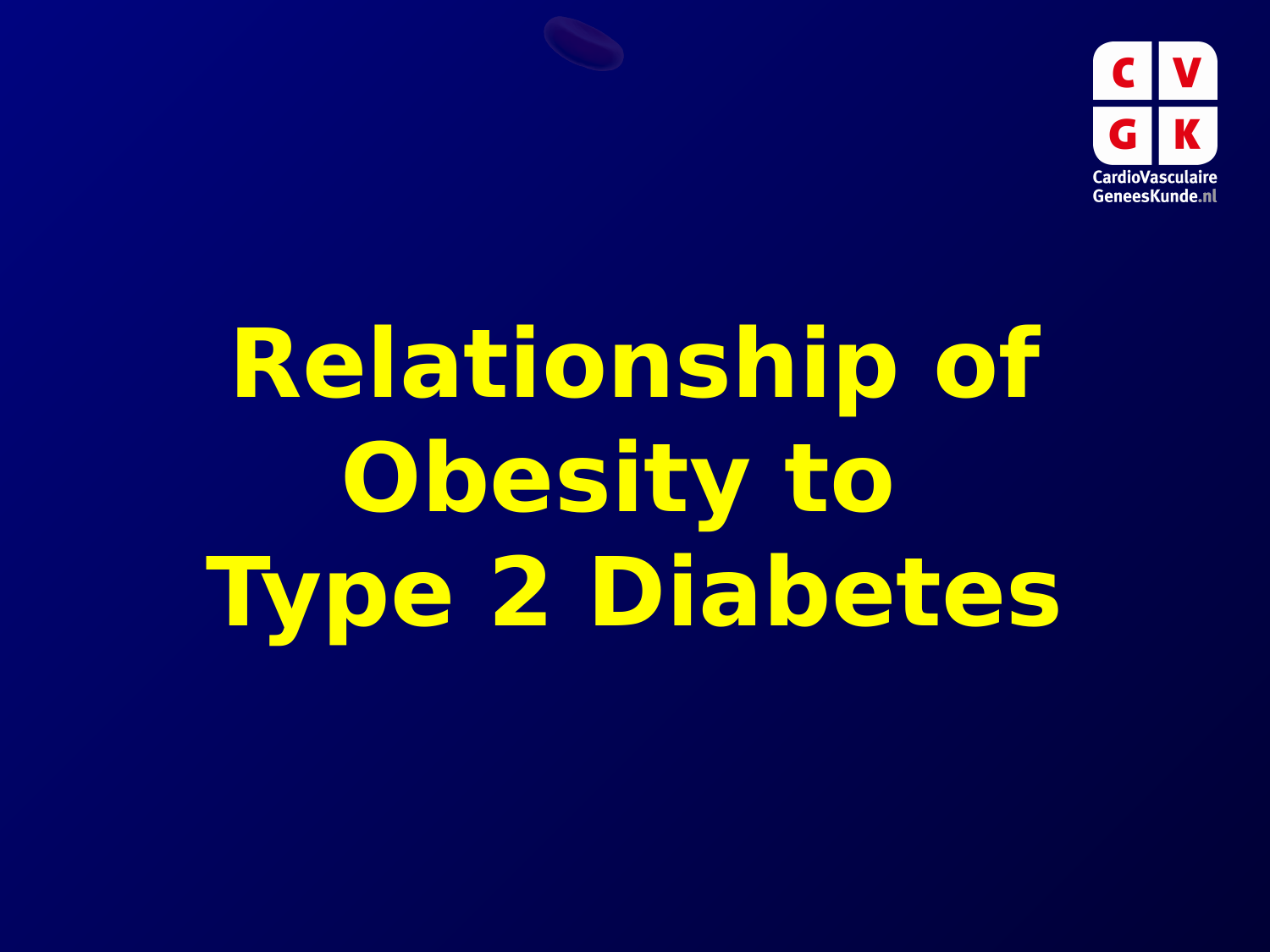

# Relationship of Obesity to Type 2 Diabetes